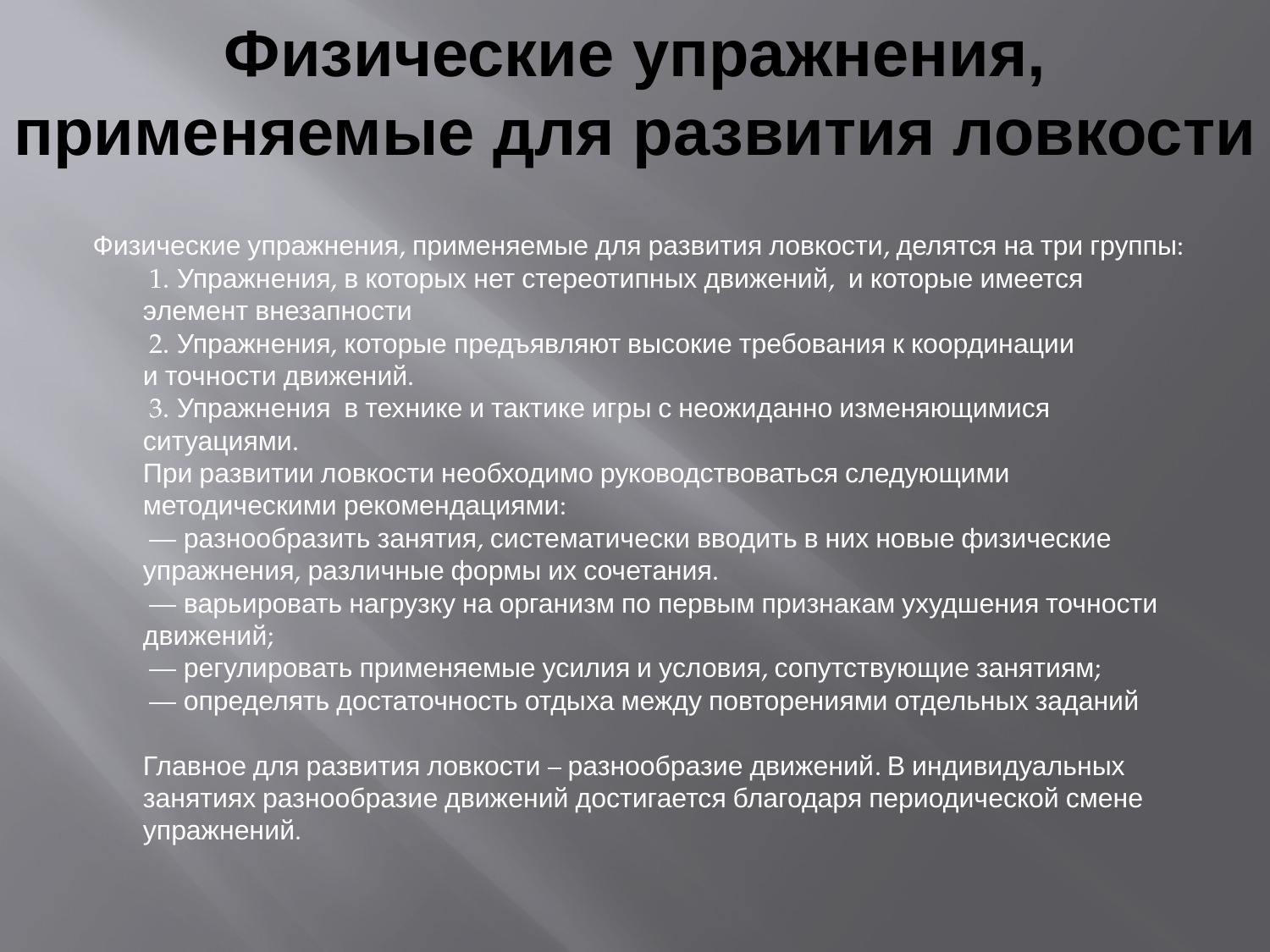

# Физические упражнения, применяемые для развития ловкости
Физические упражнения, применяемые для развития ловкости, делятся на три группы:
 1. Упражнения, в которых нет стереотипных движений,  и которые имеется элемент внезапности  
 2. Упражнения, которые предъявляют высокие требования к координации и точности движений.
 3. Упражнения  в технике и тактике игры с неожиданно изменяющимися ситуациями.
При развитии ловкости необходимо руководствоваться следующими методическими рекомендациями:
 — разнообразить занятия, систематически вводить в них новые физические упражнения, различные формы их сочетания.
 — варьировать нагрузку на организм по первым признакам ухудшения точности движений;
 — регулировать применяемые усилия и условия, сопутствующие занятиям;
 — определять достаточность отдыха между повторениями отдельных заданий  
Главное для развития ловкости – разнообразие движений. В индивидуальных занятиях разнообразие движений достигается благодаря периодической смене упражнений.